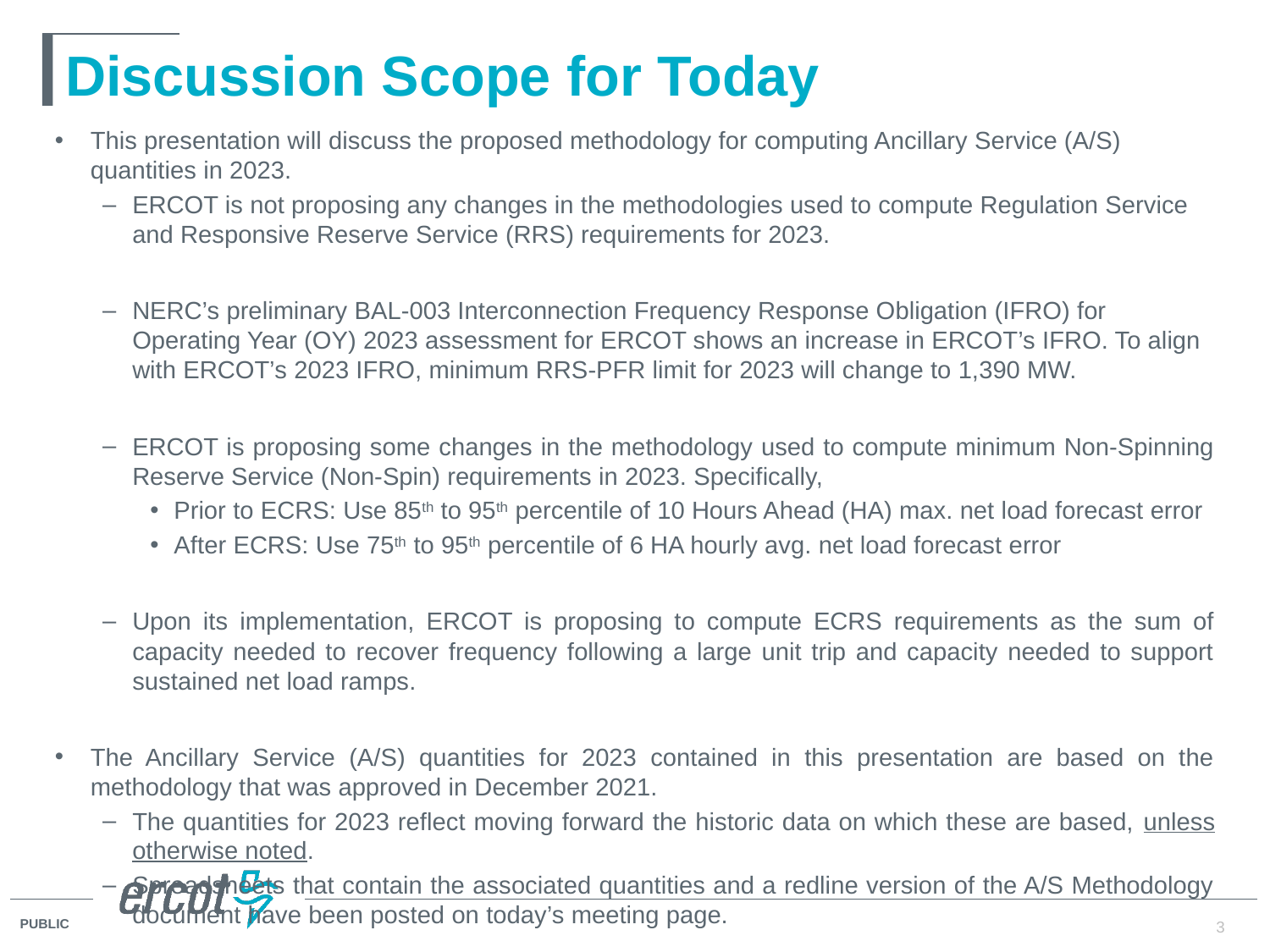

# Discussion Scope for Today
This presentation will discuss the proposed methodology for computing Ancillary Service (A/S) quantities in 2023.
ERCOT is not proposing any changes in the methodologies used to compute Regulation Service and Responsive Reserve Service (RRS) requirements for 2023.

NERC’s preliminary BAL-003 Interconnection Frequency Response Obligation (IFRO) for Operating Year (OY) 2023 assessment for ERCOT shows an increase in ERCOT’s IFRO. To align with ERCOT’s 2023 IFRO, minimum RRS-PFR limit for 2023 will change to 1,390 MW.

ERCOT is proposing some changes in the methodology used to compute minimum Non-Spinning Reserve Service (Non-Spin) requirements in 2023. Specifically,
Prior to ECRS: Use 85th to 95th percentile of 10 Hours Ahead (HA) max. net load forecast error
After ECRS: Use 75th to 95th percentile of 6 HA hourly avg. net load forecast error

Upon its implementation, ERCOT is proposing to compute ECRS requirements as the sum of capacity needed to recover frequency following a large unit trip and capacity needed to support sustained net load ramps.

The Ancillary Service (A/S) quantities for 2023 contained in this presentation are based on the methodology that was approved in December 2021.
The quantities for 2023 reflect moving forward the historic data on which these are based, unless otherwise noted.
Spreadsheets that contain the associated quantities and a redline version of the A/S Methodology document have been posted on today’s meeting page.

3